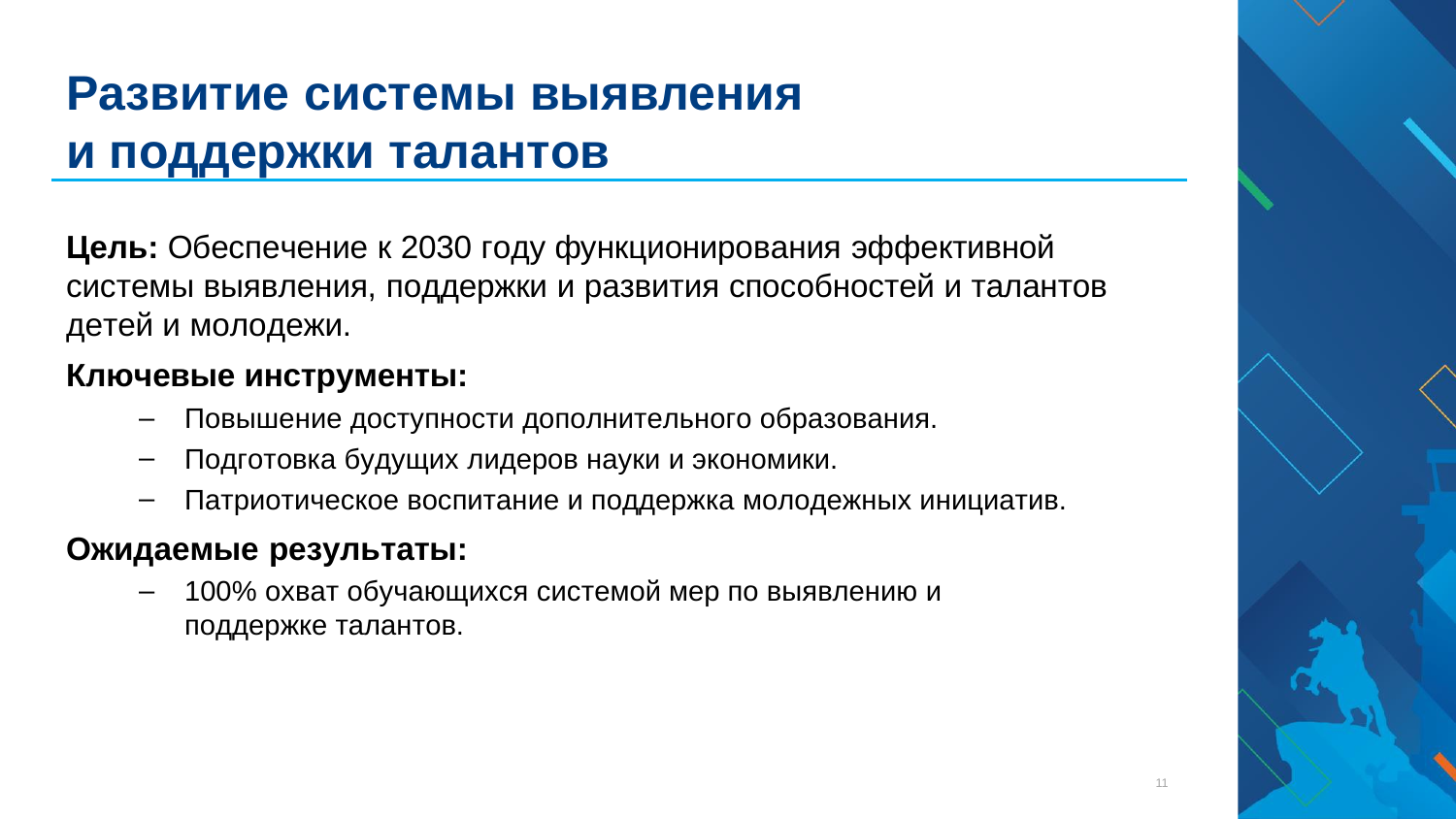

# Развитие системы выявления
и поддержки талантов

Цель: Обеспечение к 2030 году функционирования эффективной системы выявления, поддержки и развития способностей и талантов детей и молодежи.
Ключевые инструменты:
Повышение доступности дополнительного образования.
Подготовка будущих лидеров науки и экономики.
Патриотическое воспитание и поддержка молодежных инициатив.
Ожидаемые результаты:
100% охват обучающихся системой мер по выявлению и поддержке талантов.
11